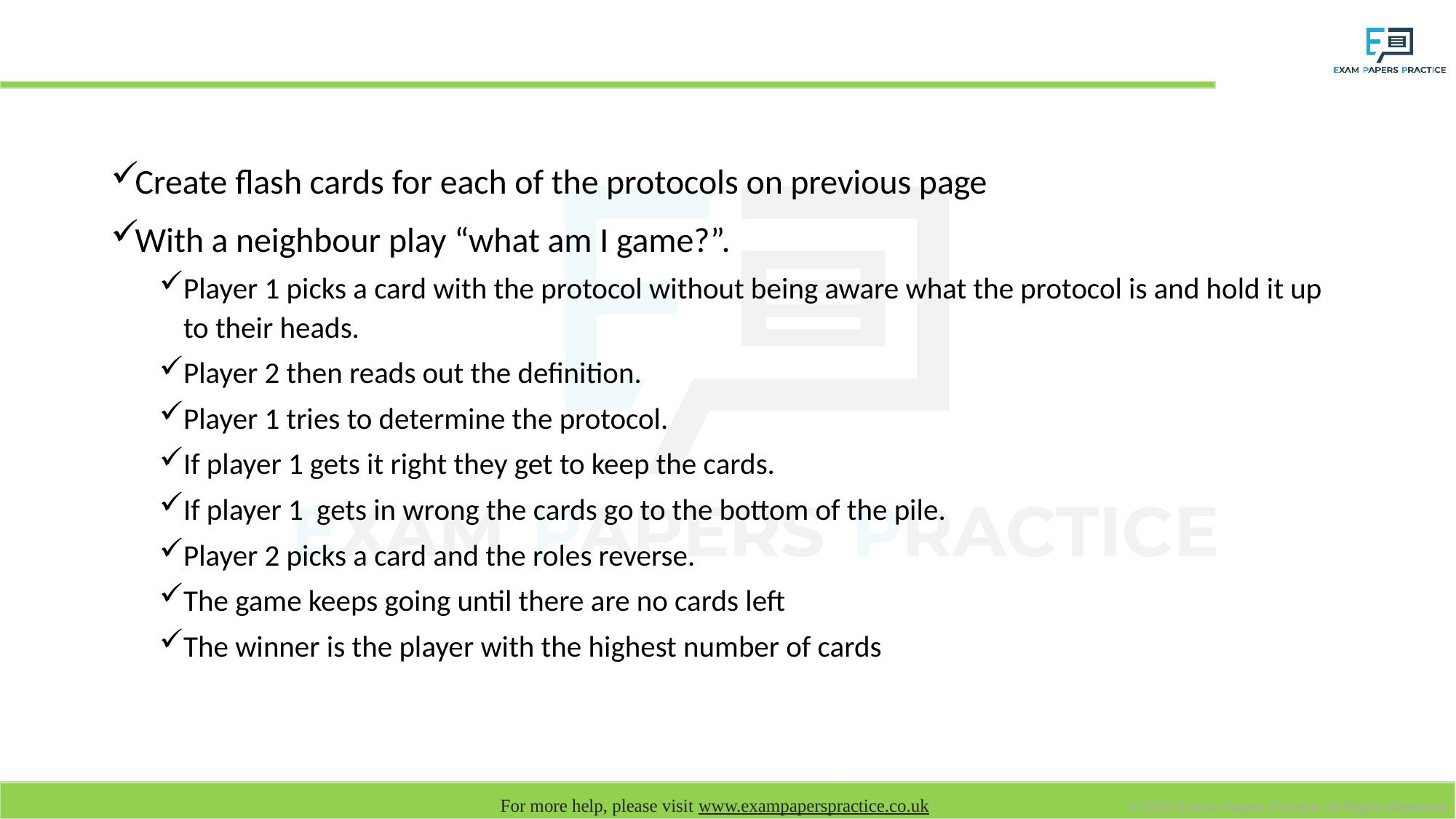

# Task: Flash cards game
Create flash cards for each of the protocols on previous page
With a neighbour play “what am I game?”.
Player 1 picks a card with the protocol without being aware what the protocol is and hold it up to their heads.
Player 2 then reads out the definition.
Player 1 tries to determine the protocol.
If player 1 gets it right they get to keep the cards.
If player 1  gets in wrong the cards go to the bottom of the pile.
Player 2 picks a card and the roles reverse.
The game keeps going until there are no cards left
The winner is the player with the highest number of cards